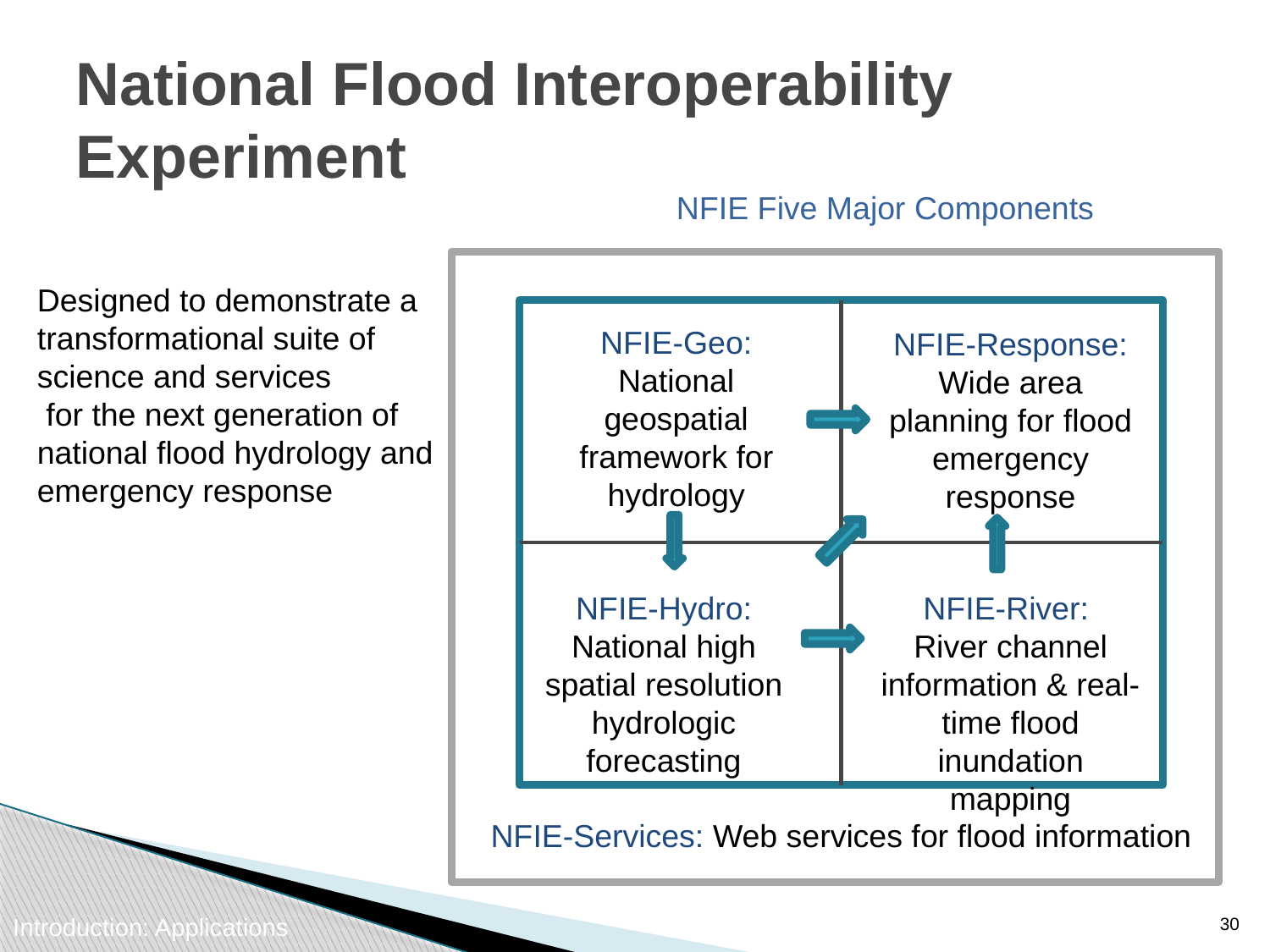

# National Flood Interoperability Experiment
NFIE Five Major Components

NFIE-Geo: National geospatial framework for hydrology
NFIE-Response: Wide area planning for flood emergency response

NFIE-Hydro: National high spatial resolution hydrologic forecasting
NFIE-River:
River channel information & real-time flood inundation mapping

NFIE-Services: Web services for flood information
Designed to demonstrate a transformational suite of science and services
 for the next generation of national flood hydrology and emergency response
30
Introduction: Applications